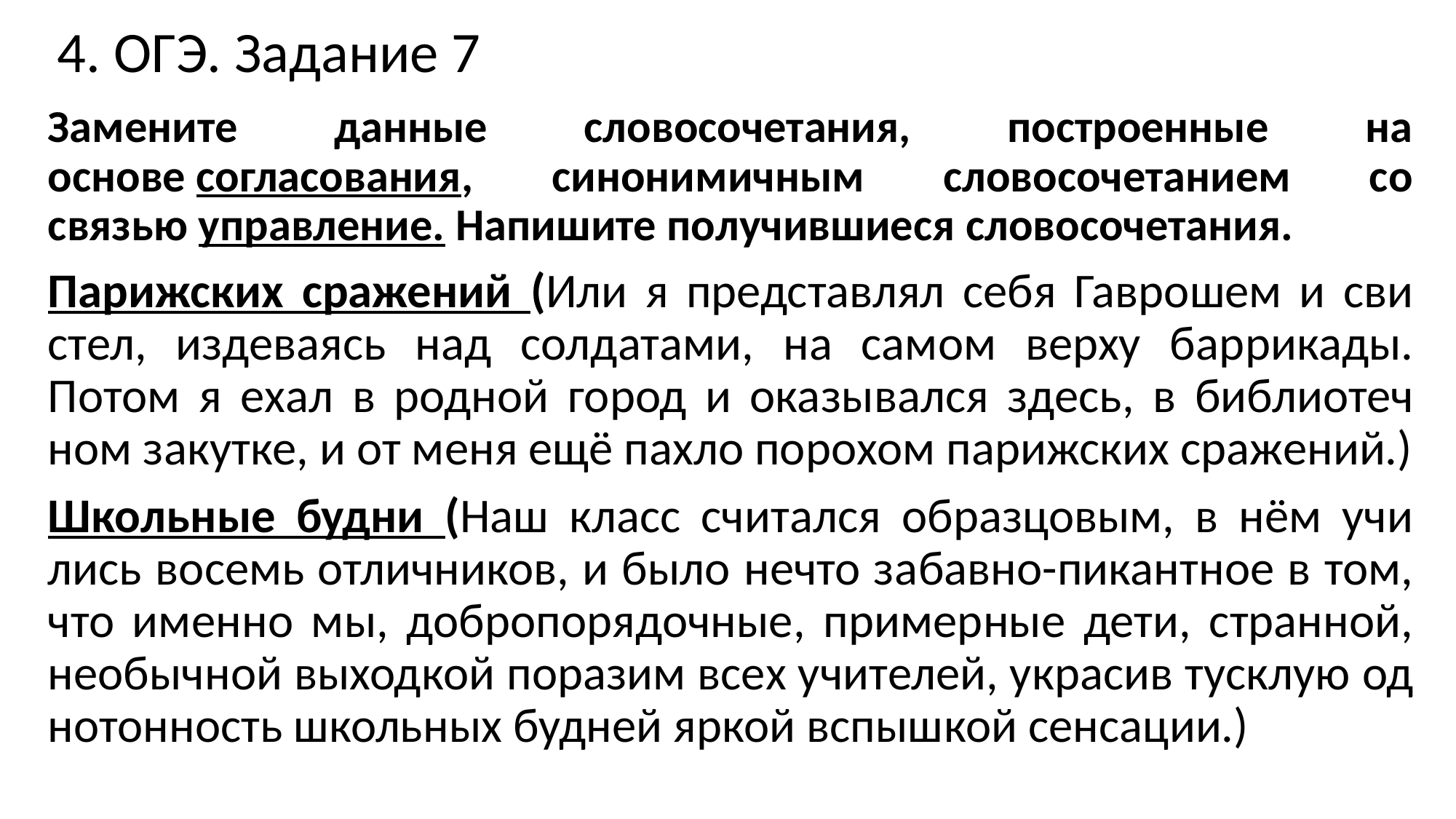

# 4. ОГЭ. Задание 7
Замените данные словосочетания, построенные на основе согласования, синонимичным словосочетанием со связью управление. Напишите получившиеся словосочетания.
Парижских сражений (Или я пред­став­лял себя Гав­ро­шем и сви­стел, из­де­ва­ясь над сол­да­та­ми, на самом верху бар­ри­ка­ды. Потом я ехал в род­ной город и ока­зы­вал­ся здесь, в биб­лио­теч­ном за­кут­ке, и от меня ещё пахло по­ро­хом па­риж­ских сра­же­ний.)
Школьные будни (Наш класс счи­тал­ся об­раз­цо­вым, в нём учи­лись во­семь от­лич­ни­ков, и было нечто за­бав­но-пи­кант­ное в том, что имен­но мы, доб­ро­по­ря­доч­ные, при­мер­ные дети, стран­ной, не­обыч­ной вы­ход­кой по­ра­зим всех учи­те­лей, укра­сив туск­лую од­но­тон­ность школь­ных буд­ней яркой вспыш­кой сен­са­ции.)